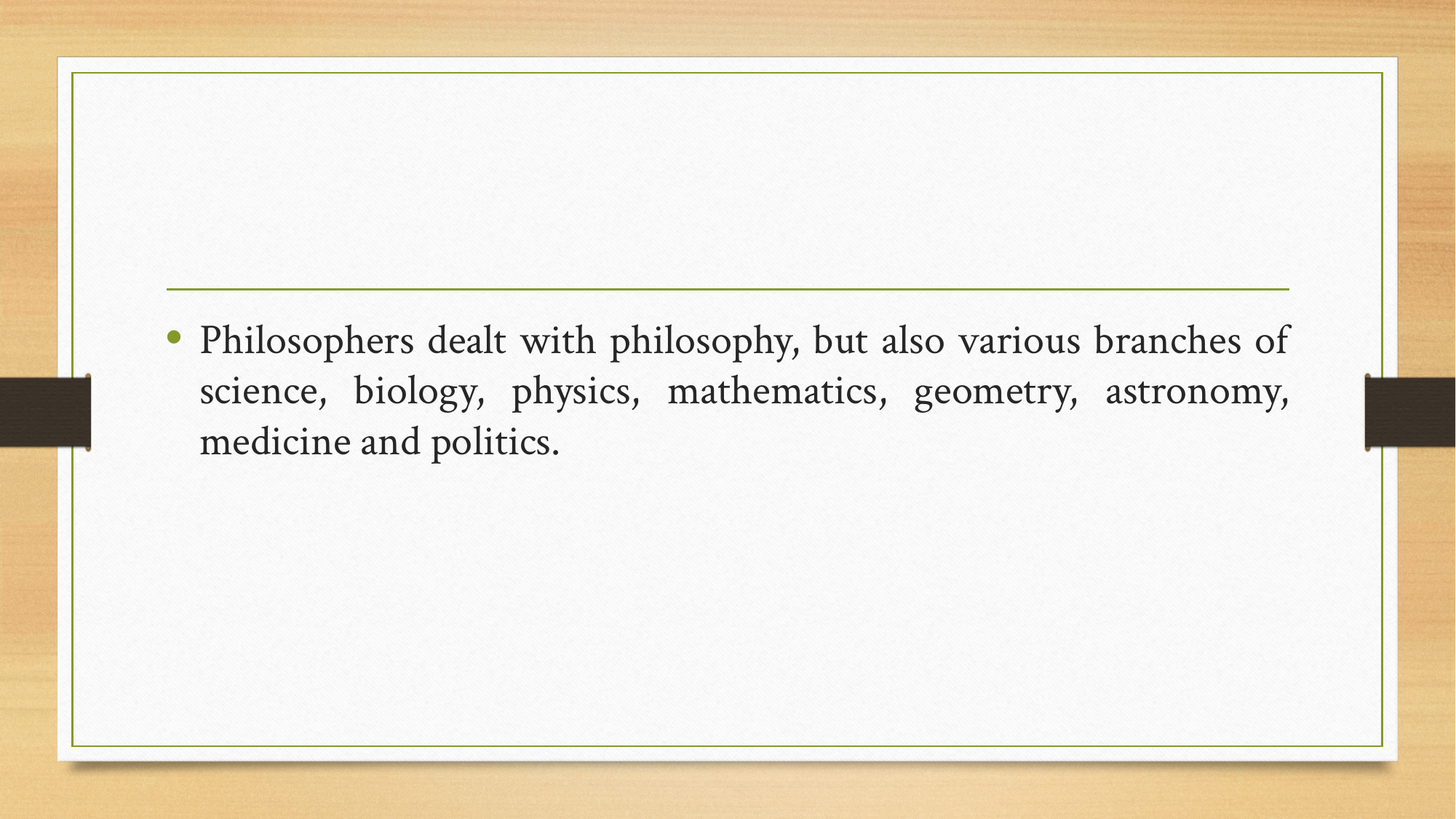

Philosophers dealt with philosophy, but also various branches of science, biology, physics, mathematics, geometry, astronomy, medicine and politics.